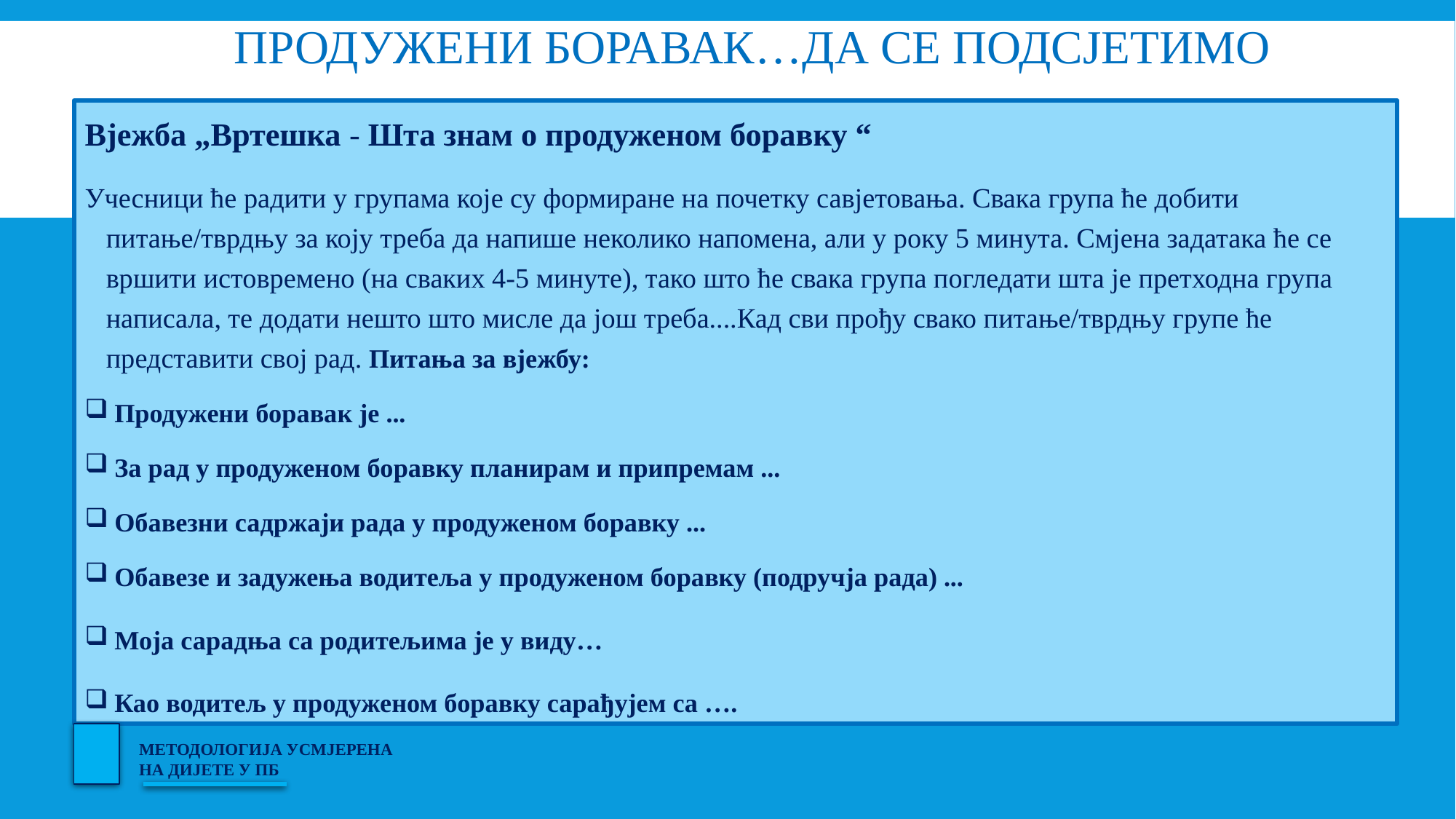

# Продужени боравак…да се подсјетимо
Вјежба „Вртешка - Шта знам о продуженом боравку “
Учесници ће радити у групама које су формиране на почетку савјетовања. Свака група ће добити питање/тврдњу за коју треба да напише неколико напомена, али у року 5 минута. Смјена задатака ће се вршити истовремено (на сваких 4-5 минуте), тако што ће свака група погледати шта је претходна група написала, те додати нешто што мисле да још треба....Кад сви прођу свако питање/тврдњу групе ће представити свој рад. Питања за вјежбу:
 Продужени боравак је ...
 За рад у продуженом боравку планирам и припремам ...
 Обавезни садржаји рада у продуженом боравку ...
 Обавезе и задужења водитеља у продуженом боравку (подручја рада) ...
 Моја сарадња са родитељима је у виду…
 Као водитељ у продуженом боравку сарађујем са ….

МЕТОДОЛОГИЈА УСМЈЕРЕНА  НА ДИЈЕТЕ У ПБ